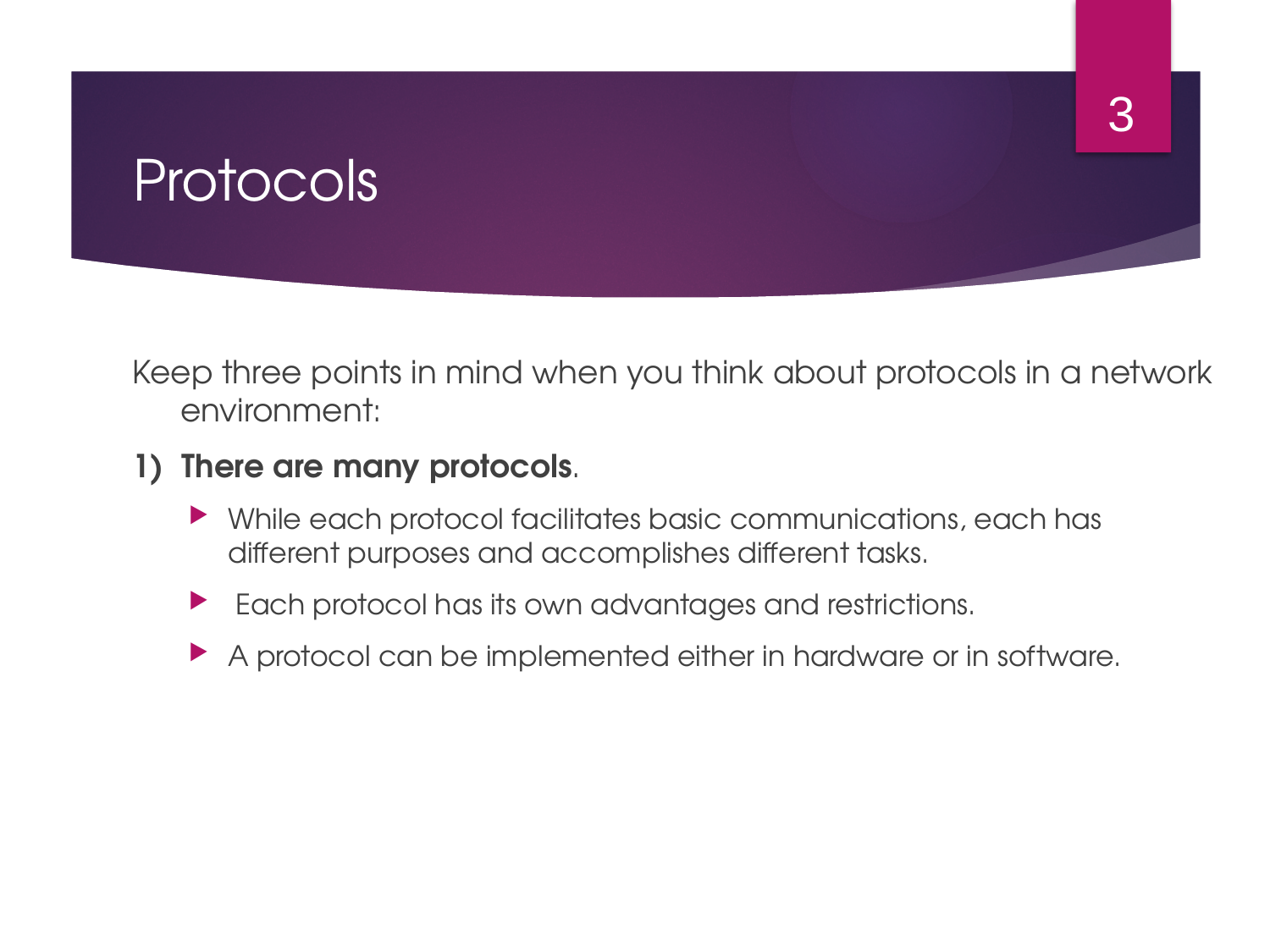

3
# Protocols
Keep three points in mind when you think about protocols in a network environment:
1)  There are many protocols.
While each protocol facilitates basic communications, each has different purposes and accomplishes different tasks.
 Each protocol has its own advantages and restrictions.
A protocol can be implemented either in hardware or in software.